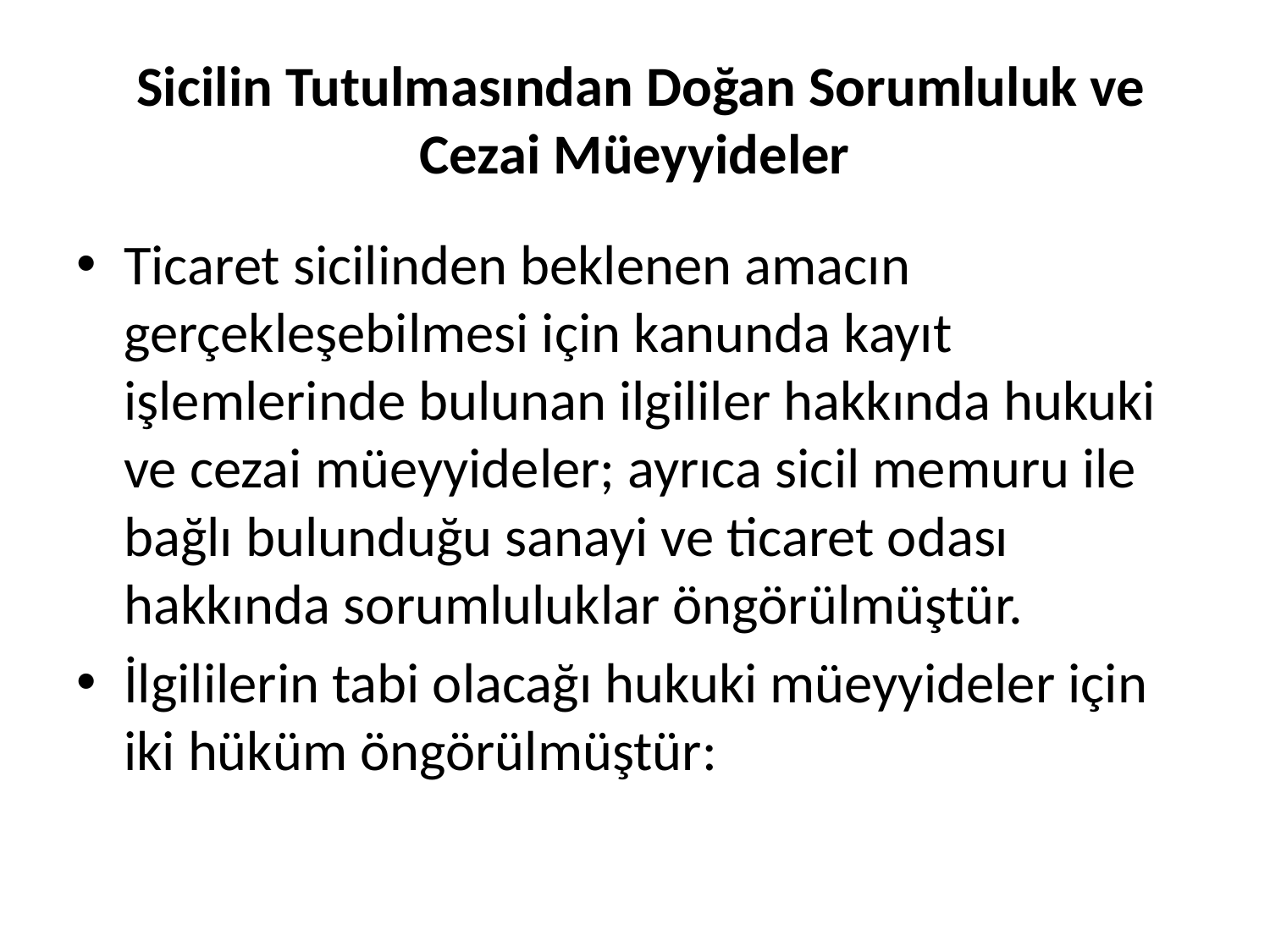

# Sicilin Tutulmasından Doğan Sorumluluk ve Cezai Müeyyideler
Ticaret sicilinden beklenen amacın gerçekleşebilmesi için kanunda kayıt işlemlerinde bulunan ilgililer hakkında hukuki ve cezai müeyyideler; ayrıca sicil memuru ile bağlı bulunduğu sanayi ve ticaret odası hakkında sorumluluklar öngörülmüştür.
İlgililerin tabi olacağı hukuki müeyyideler için iki hüküm öngörülmüştür: